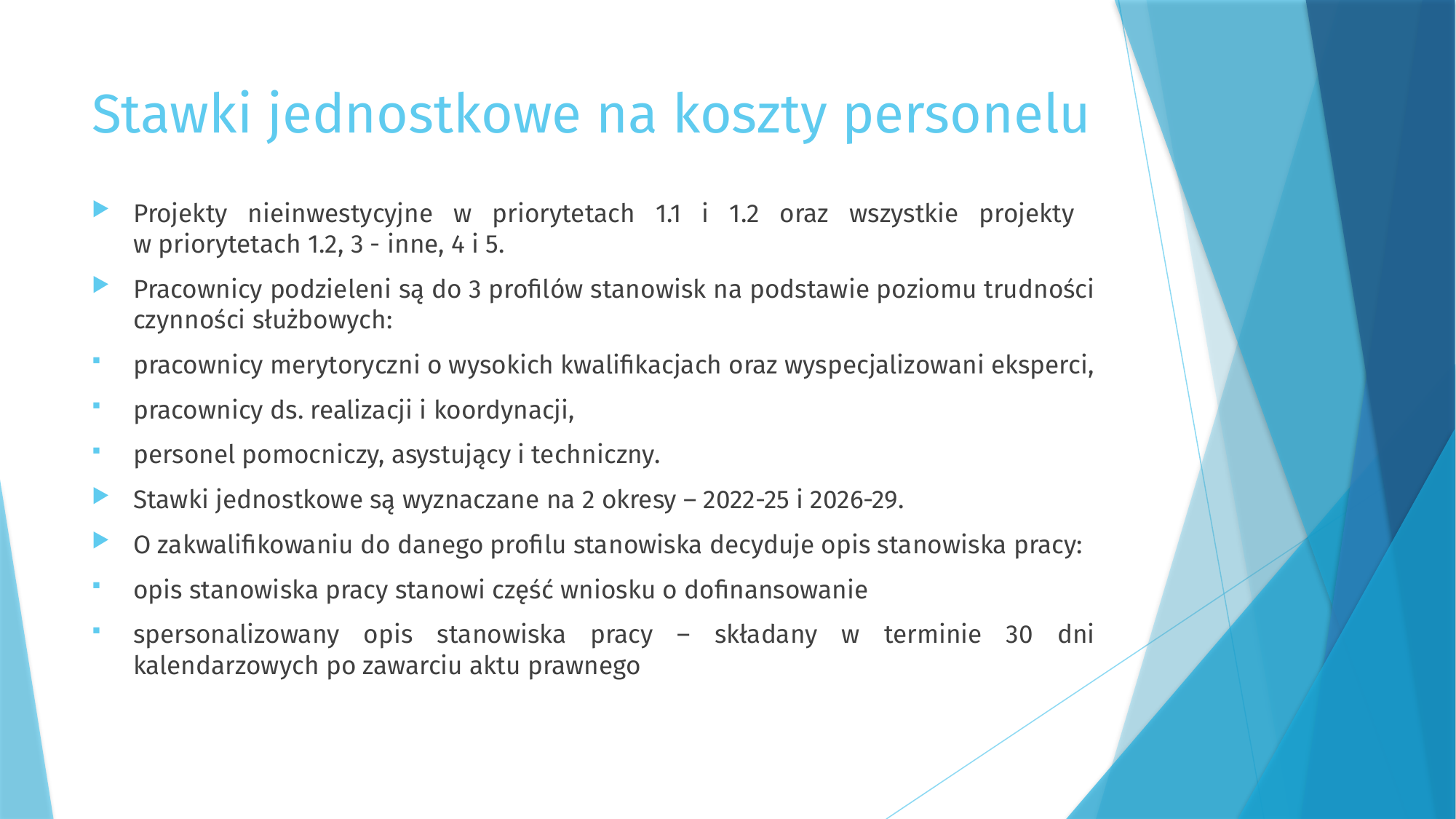

# Stawki jednostkowe na koszty personelu
Projekty nieinwestycyjne w priorytetach 1.1 i 1.2 oraz wszystkie projekty
w priorytetach 1.2, 3 - inne, 4 i 5.
Pracownicy podzieleni są do 3 profilów stanowisk na podstawie poziomu trudności czynności służbowych:
pracownicy merytoryczni o wysokich kwalifikacjach oraz wyspecjalizowani eksperci,
pracownicy ds. realizacji i koordynacji,
personel pomocniczy, asystujący i techniczny.
Stawki jednostkowe są wyznaczane na 2 okresy – 2022-25 i 2026-29.
O zakwalifikowaniu do danego profilu stanowiska decyduje opis stanowiska pracy:
opis stanowiska pracy stanowi część wniosku o dofinansowanie
spersonalizowany opis stanowiska pracy – składany w terminie 30 dni kalendarzowych po zawarciu aktu prawnego